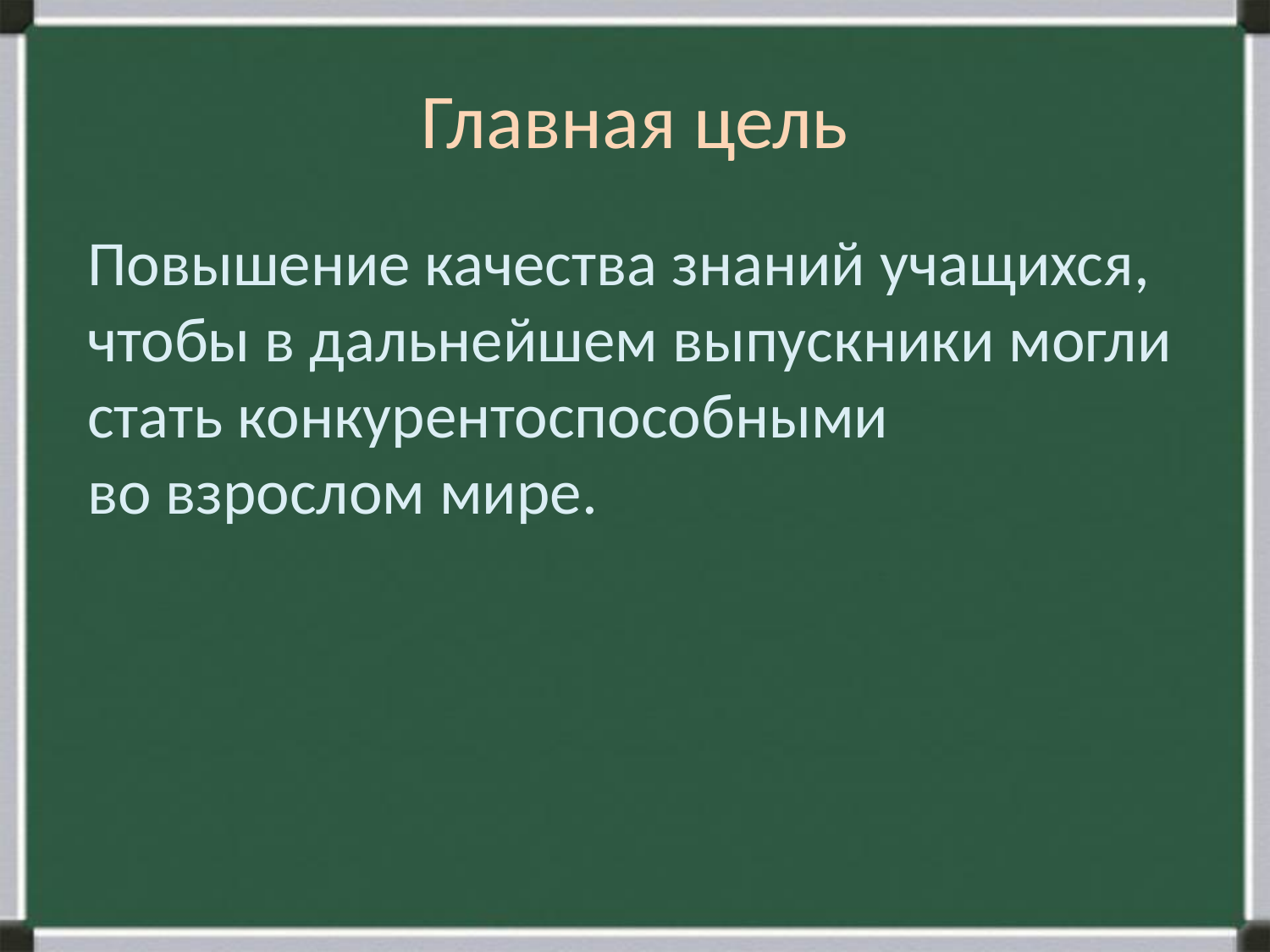

Главная цель
Повышение качества знаний учащихся, чтобы в дальнейшем выпускники могли стать конкурентоспособными
во взрослом мире.